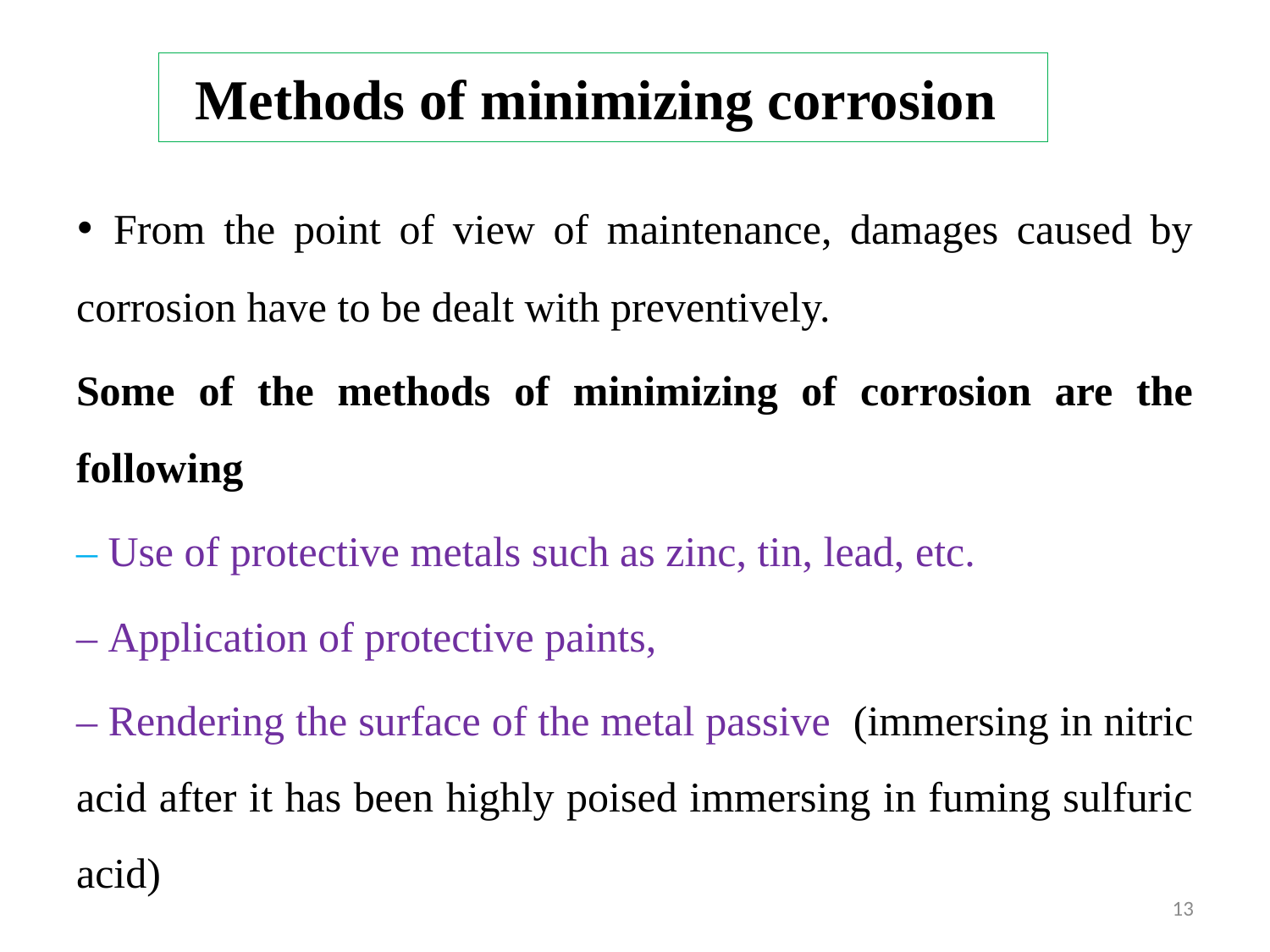

# Methods of minimizing corrosion
• From the point of view of maintenance, damages caused by corrosion have to be dealt with preventively.
Some of the methods of minimizing of corrosion are the following
– Use of protective metals such as zinc, tin, lead, etc.
– Application of protective paints,
– Rendering the surface of the metal passive  (immersing in nitric acid after it has been highly poised immersing in fuming sulfuric acid)
13